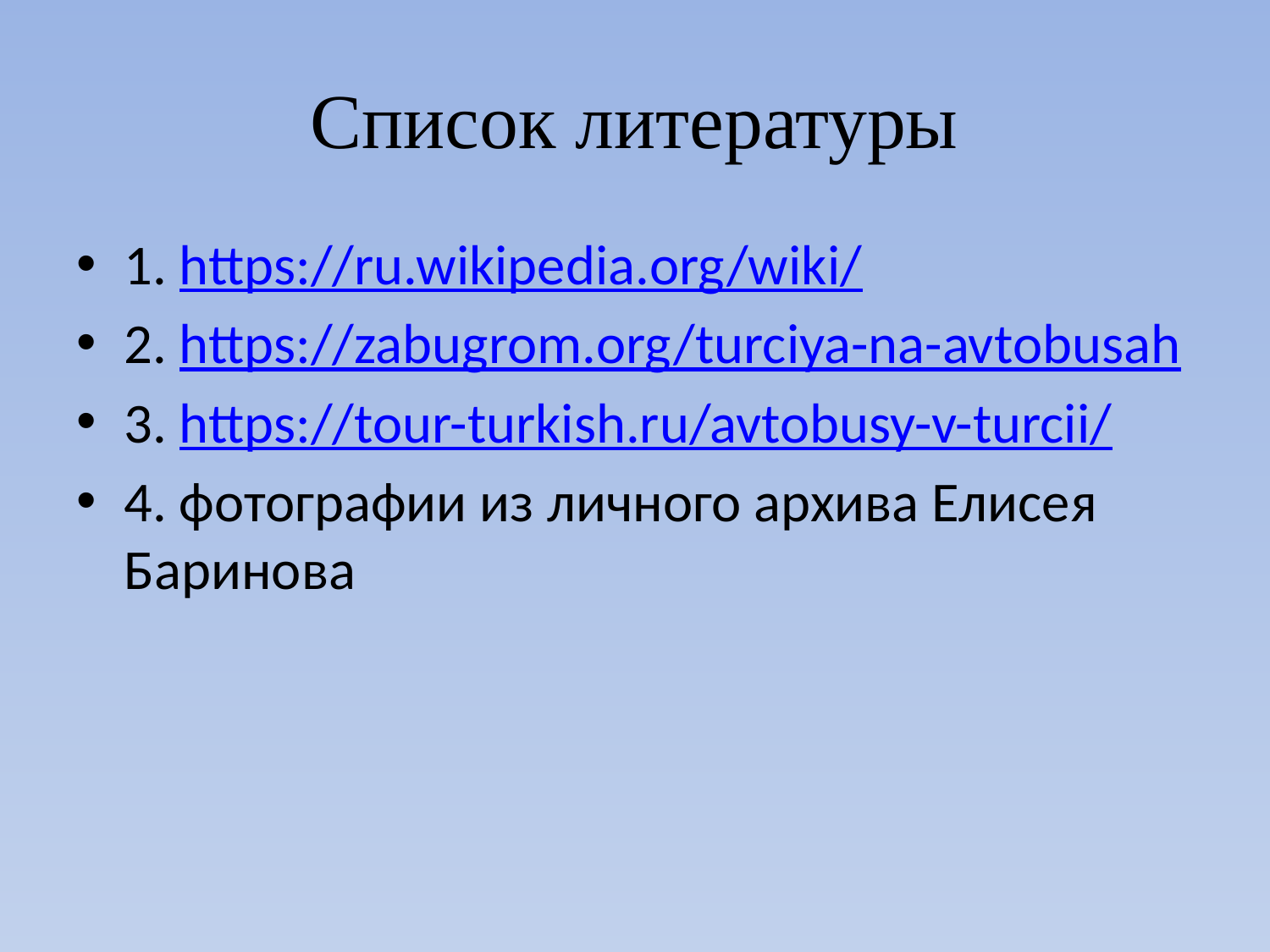

# Список литературы
1. https://ru.wikipedia.org/wiki/
2. https://zabugrom.org/turciya-na-avtobusah
3. https://tour-turkish.ru/avtobusy-v-turcii/
4. фотографии из личного архива Елисея Баринова